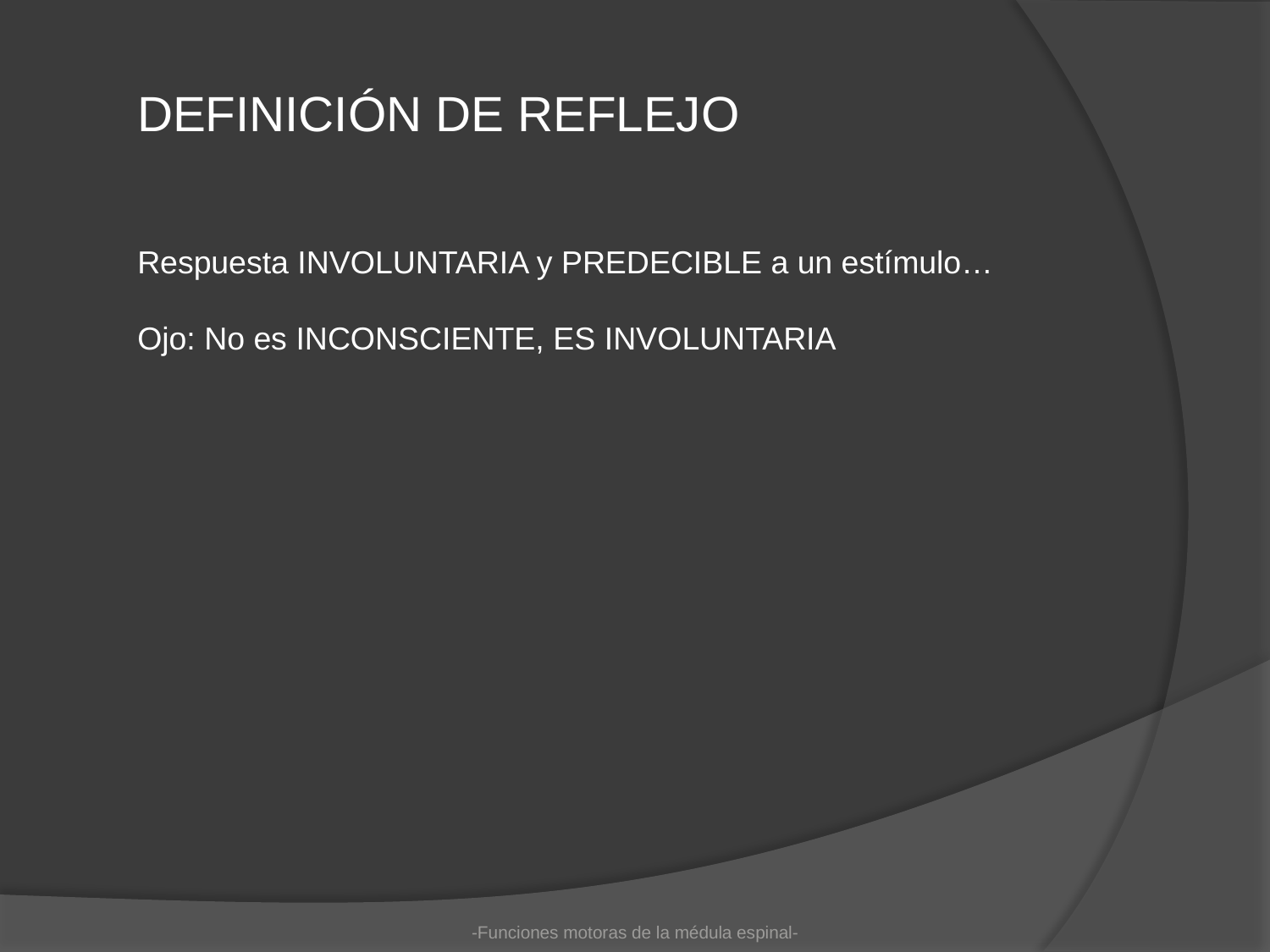

DEFINICIÓN DE REFLEJO
Respuesta INVOLUNTARIA y PREDECIBLE a un estímulo…

Ojo: No es INCONSCIENTE, ES INVOLUNTARIA
-Funciones motoras de la médula espinal-